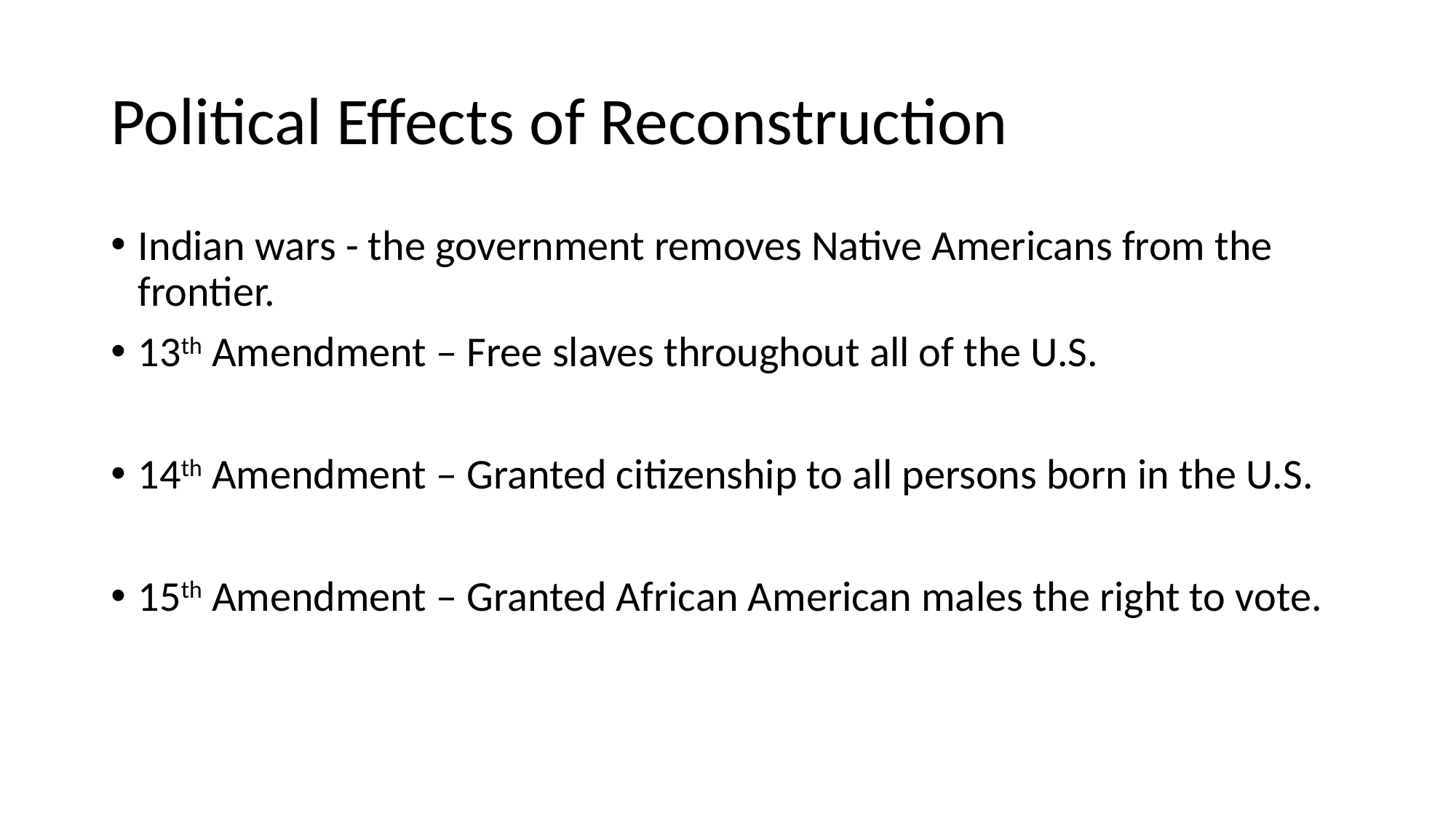

# Political Effects of Reconstruction
Indian wars - the government removes Native Americans from the frontier.
13th Amendment – Free slaves throughout all of the U.S.

14th Amendment – Granted citizenship to all persons born in the U.S.

15th Amendment – Granted African American males the right to vote.